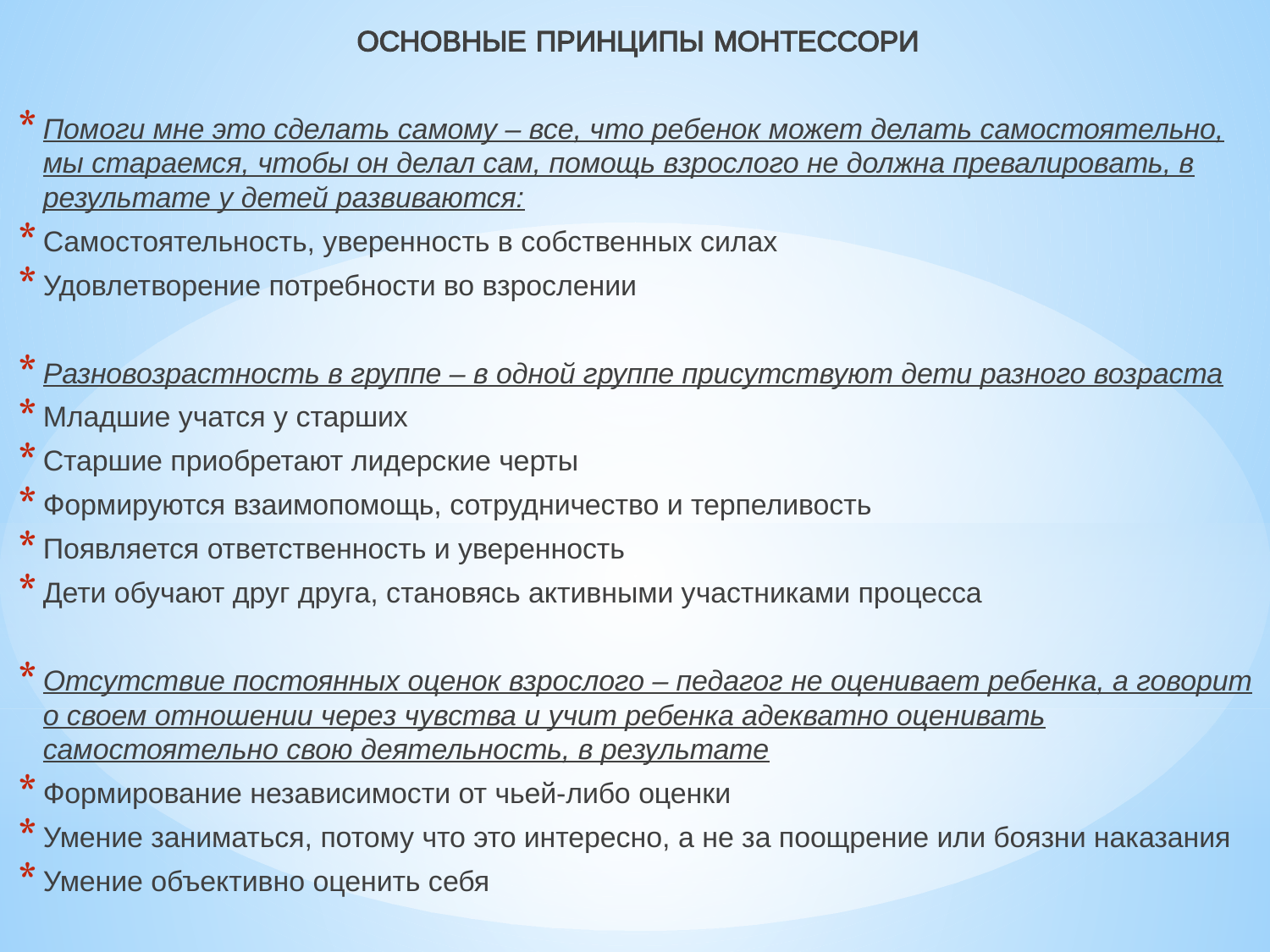

ОСНОВНЫЕ ПРИНЦИПЫ МОНТЕССОРИ

Помоги мне это сделать самому – все, что ребенок может делать самостоятельно, мы стараемся, чтобы он делал сам, помощь взрослого не должна превалировать, в результате у детей развиваются:
Самостоятельность, уверенность в собственных силах
Удовлетворение потребности во взрослении

Разновозрастность в группе – в одной группе присутствуют дети разного возраста
Младшие учатся у старших
Старшие приобретают лидерские черты
Формируются взаимопомощь, сотрудничество и терпеливость
Появляется ответственность и уверенность
Дети обучают друг друга, становясь активными участниками процесса

Отсутствие постоянных оценок взрослого – педагог не оценивает ребенка, а говорит о своем отношении через чувства и учит ребенка адекватно оценивать самостоятельно свою деятельность, в результате
Формирование независимости от чьей-либо оценки
Умение заниматься, потому что это интересно, а не за поощрение или боязни наказания
Умение объективно оценить себя